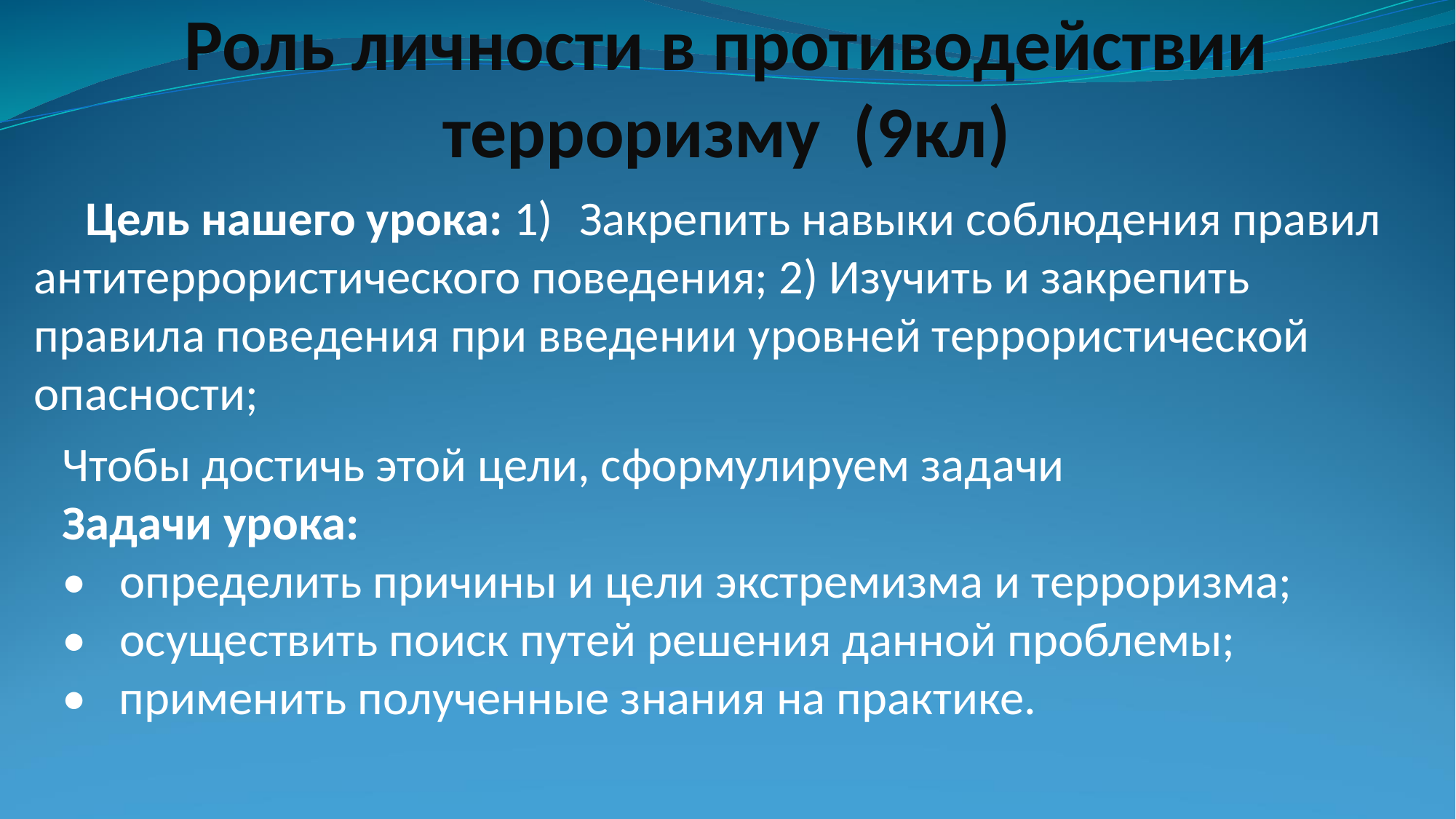

# Роль личности в противодействии терроризму  (9кл)

Цель нашего урока: 1)	Закрепить навыки соблюдения правил антитеррористического поведения; 2) Изучить и закрепить правила поведения при введении уровней террористической опасности;

Чтобы достичь этой цели, сформулируем задачи
Задачи урока:
•	определить причины и цели экстремизма и терроризма;
•	осуществить поиск путей решения данной проблемы;
•   применить полученные знания на практике.